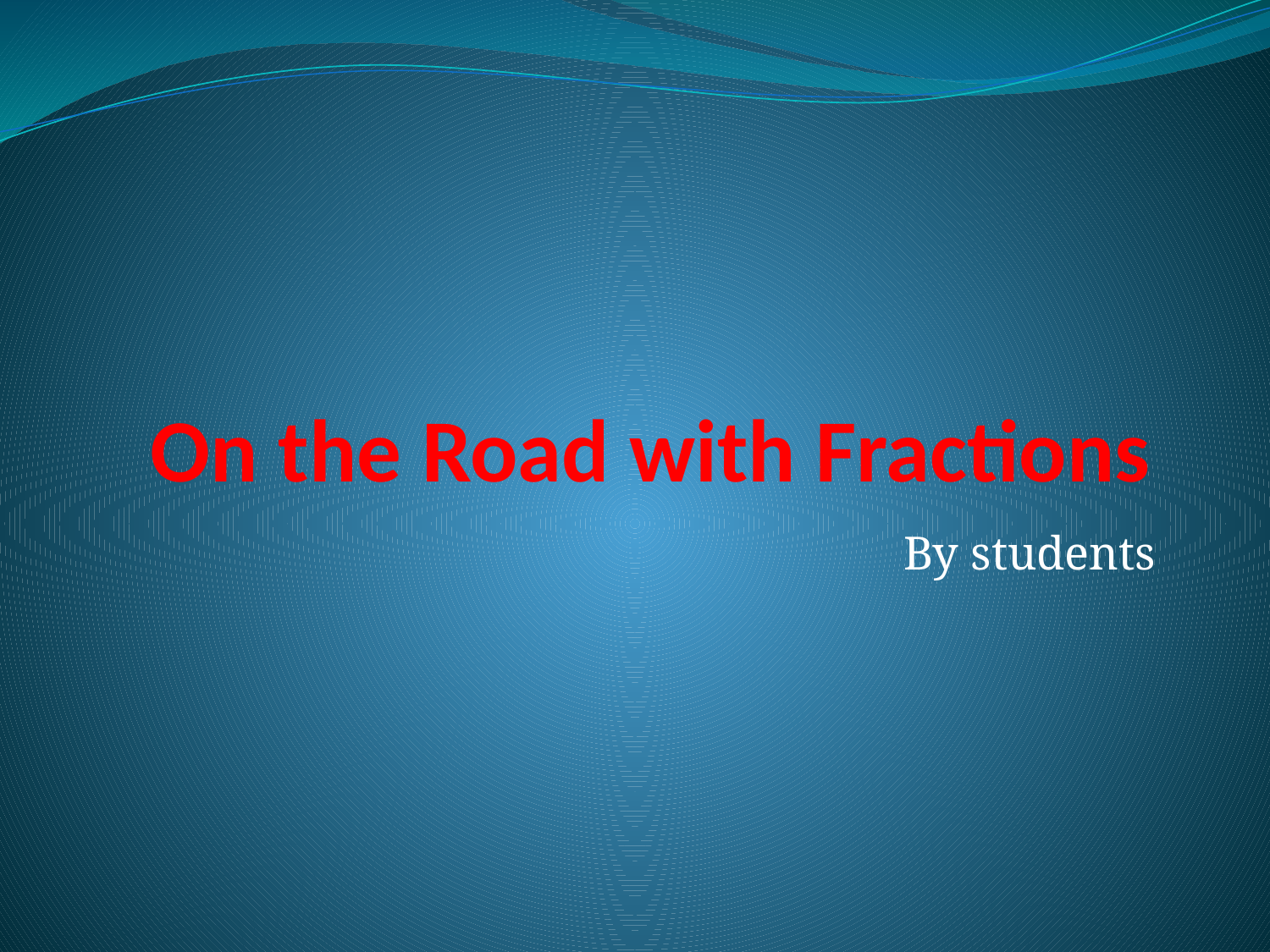

# On the Road with Fractions
By students